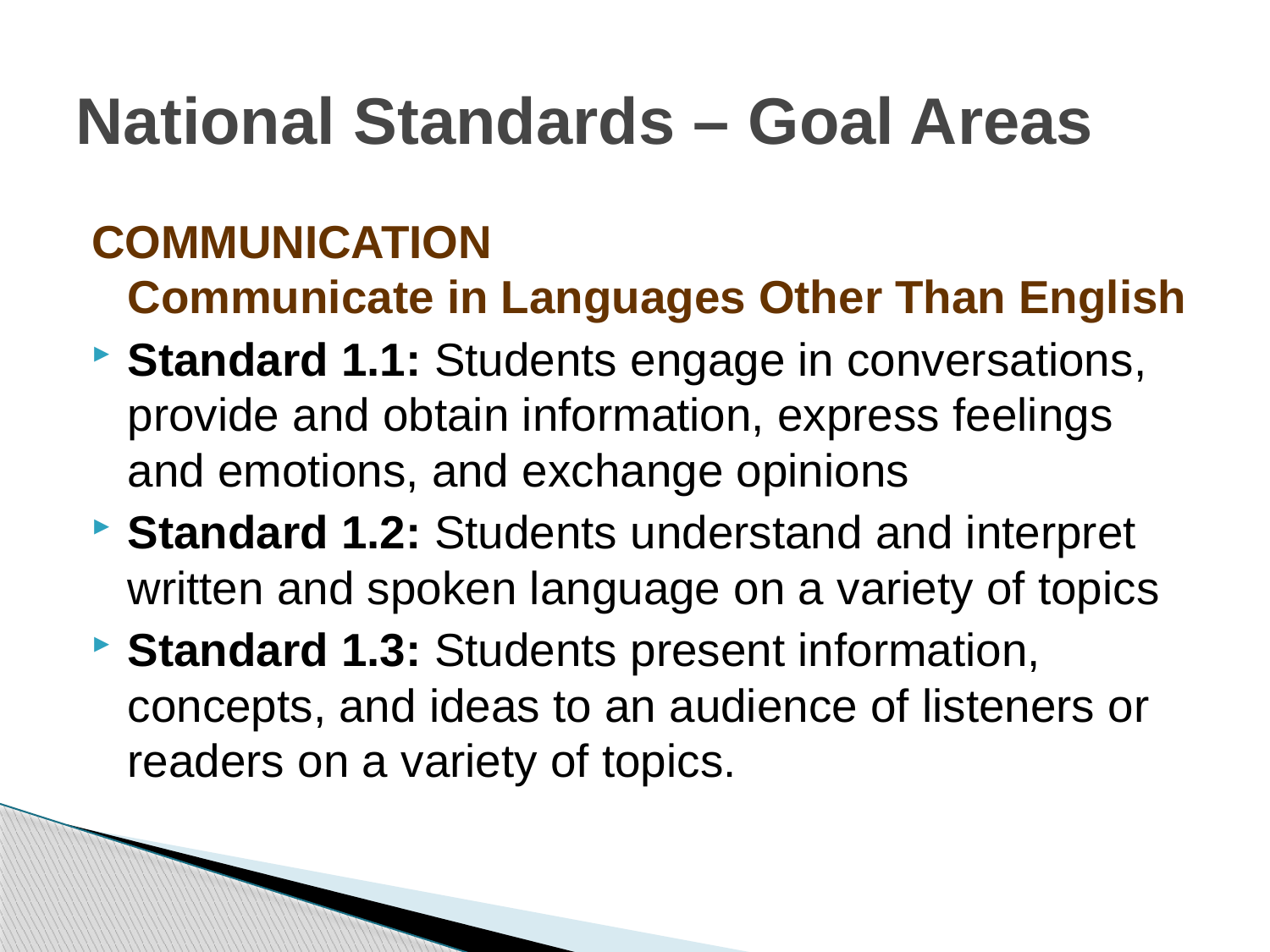

# National Standards – Goal Areas
COMMUNICATION
Communicate in Languages Other Than English
Standard 1.1: Students engage in conversations, provide and obtain information, express feelings and emotions, and exchange opinions
Standard 1.2: Students understand and interpret written and spoken language on a variety of topics
Standard 1.3: Students present information, concepts, and ideas to an audience of listeners or readers on a variety of topics.